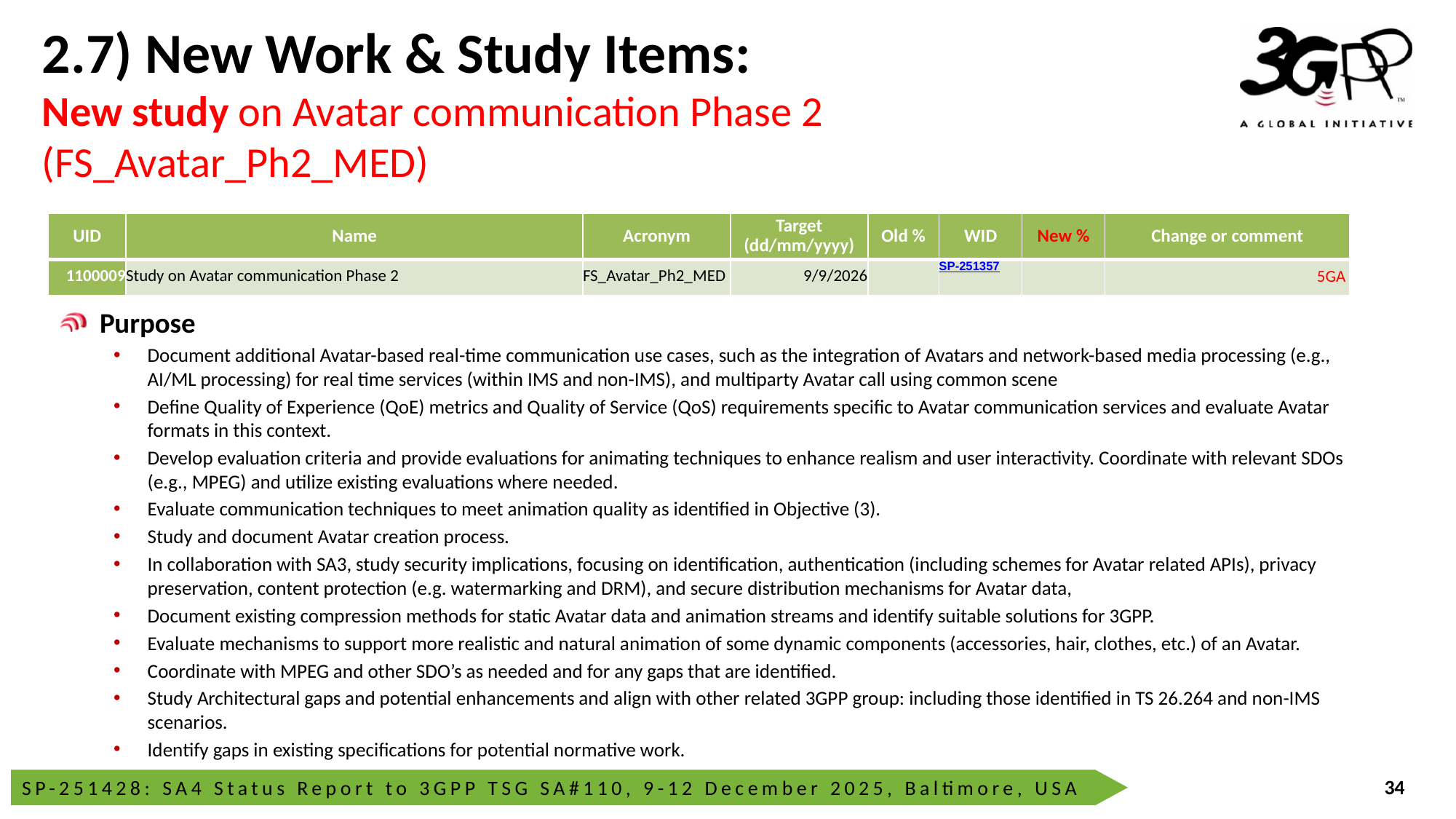

# 2.7) New Work & Study Items: New study on Avatar communication Phase 2 (FS_Avatar_Ph2_MED)
| UID | Name | Acronym | Target (dd/mm/yyyy) | Old % | WID | New % | Change or comment |
| --- | --- | --- | --- | --- | --- | --- | --- |
| 1100009 | Study on Avatar communication Phase 2 | FS\_Avatar\_Ph2\_MED | 9/9/2026 |  | SP-251357 |  | 5GA |
Purpose
Document additional Avatar-based real-time communication use cases, such as the integration of Avatars and network-based media processing (e.g., AI/ML processing) for real time services (within IMS and non-IMS), and multiparty Avatar call using common scene
Define Quality of Experience (QoE) metrics and Quality of Service (QoS) requirements specific to Avatar communication services and evaluate Avatar formats in this context.
Develop evaluation criteria and provide evaluations for animating techniques to enhance realism and user interactivity. Coordinate with relevant SDOs (e.g., MPEG) and utilize existing evaluations where needed.
Evaluate communication techniques to meet animation quality as identified in Objective (3).
Study and document Avatar creation process.
In collaboration with SA3, study security implications, focusing on identification, authentication (including schemes for Avatar related APIs), privacy preservation, content protection (e.g. watermarking and DRM), and secure distribution mechanisms for Avatar data,
Document existing compression methods for static Avatar data and animation streams and identify suitable solutions for 3GPP.
Evaluate mechanisms to support more realistic and natural animation of some dynamic components (accessories, hair, clothes, etc.) of an Avatar.
Coordinate with MPEG and other SDO’s as needed and for any gaps that are identified.
Study Architectural gaps and potential enhancements and align with other related 3GPP group: including those identified in TS 26.264 and non-IMS scenarios.
Identify gaps in existing specifications for potential normative work.